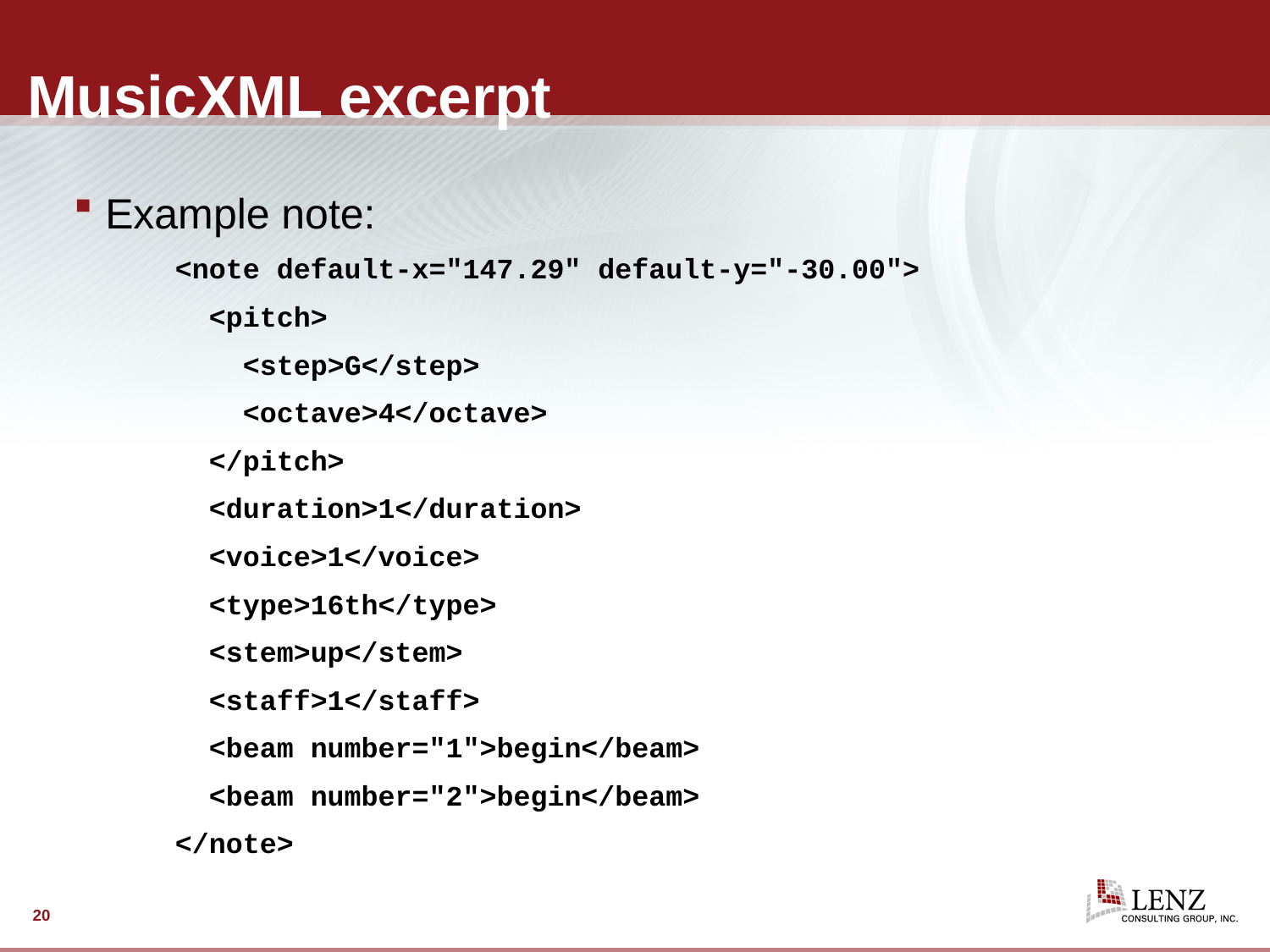

# MusicXML excerpt
Example note:
      <note default-x="147.29" default-y="-30.00">
        <pitch>
          <step>G</step>
          <octave>4</octave>
        </pitch>
        <duration>1</duration>
        <voice>1</voice>
        <type>16th</type>
        <stem>up</stem>
        <staff>1</staff>
        <beam number="1">begin</beam>
        <beam number="2">begin</beam>
      </note>
20